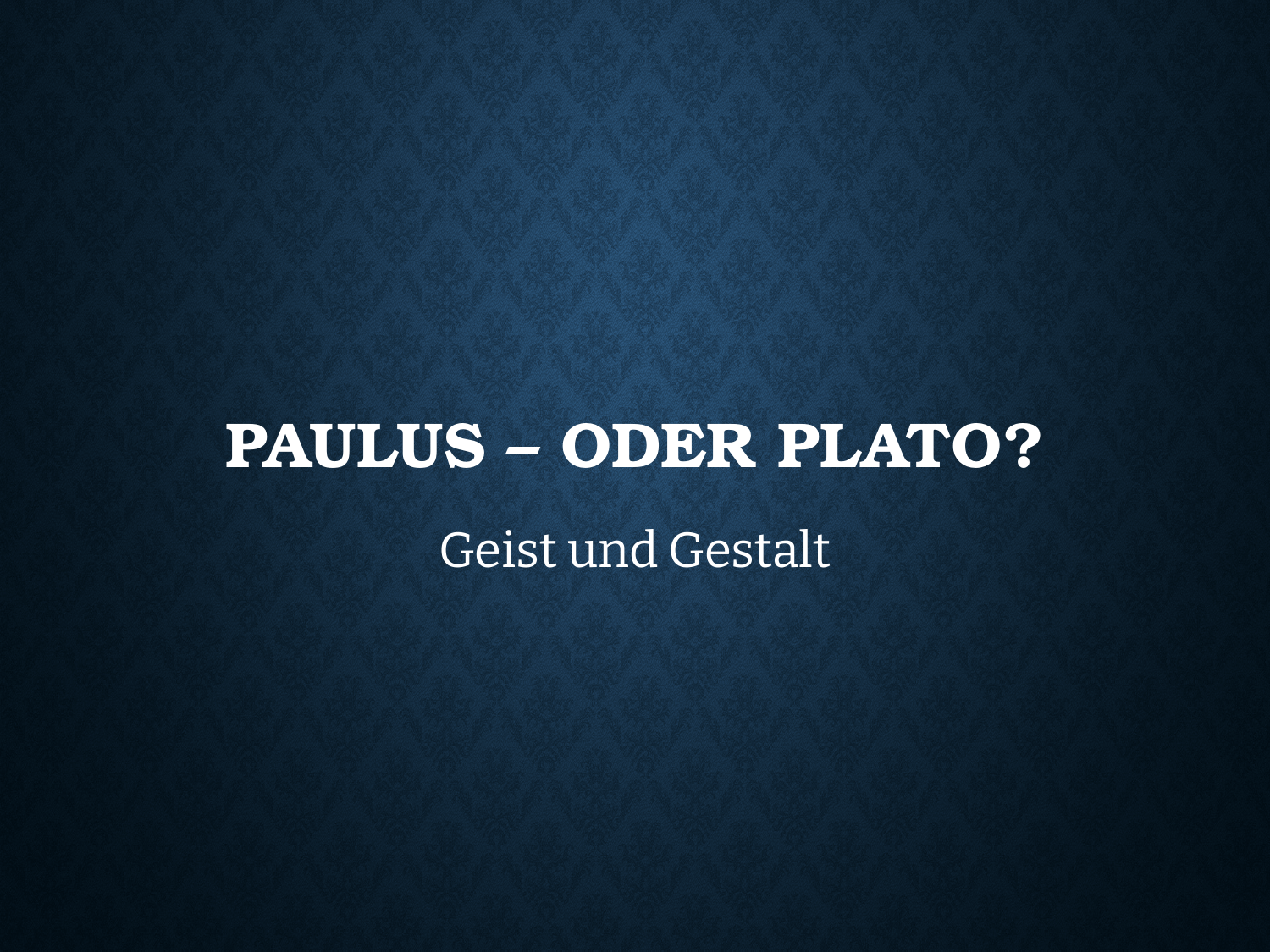

# Paulus – oder Plato?
Geist und Gestalt